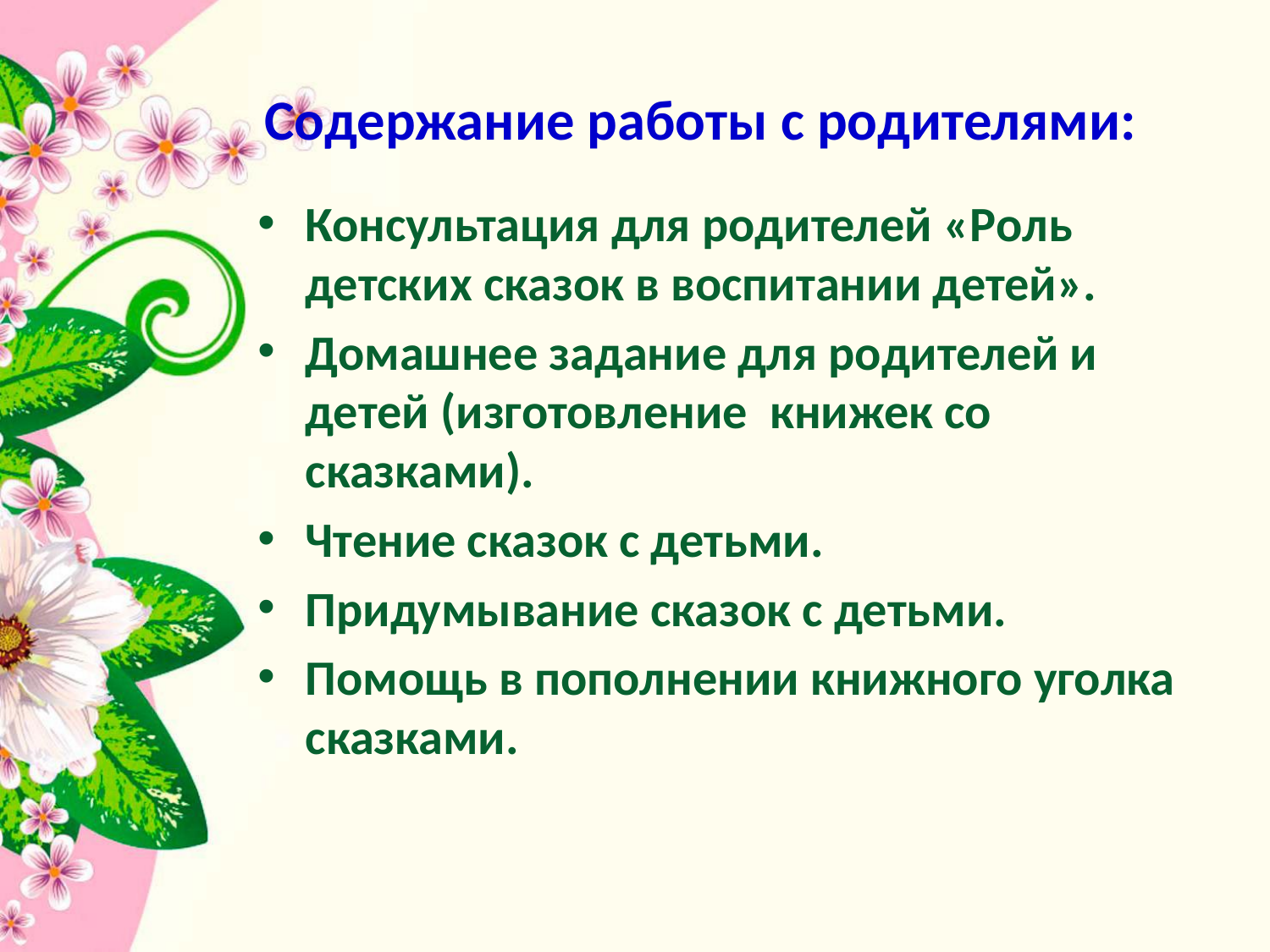

# Содержание работы с родителями:
Консультация для родителей «Роль детских сказок в воспитании детей».
Домашнее задание для родителей и детей (изготовление  книжек со сказками).
Чтение сказок с детьми.
Придумывание сказок с детьми.
Помощь в пополнении книжного уголка сказками.